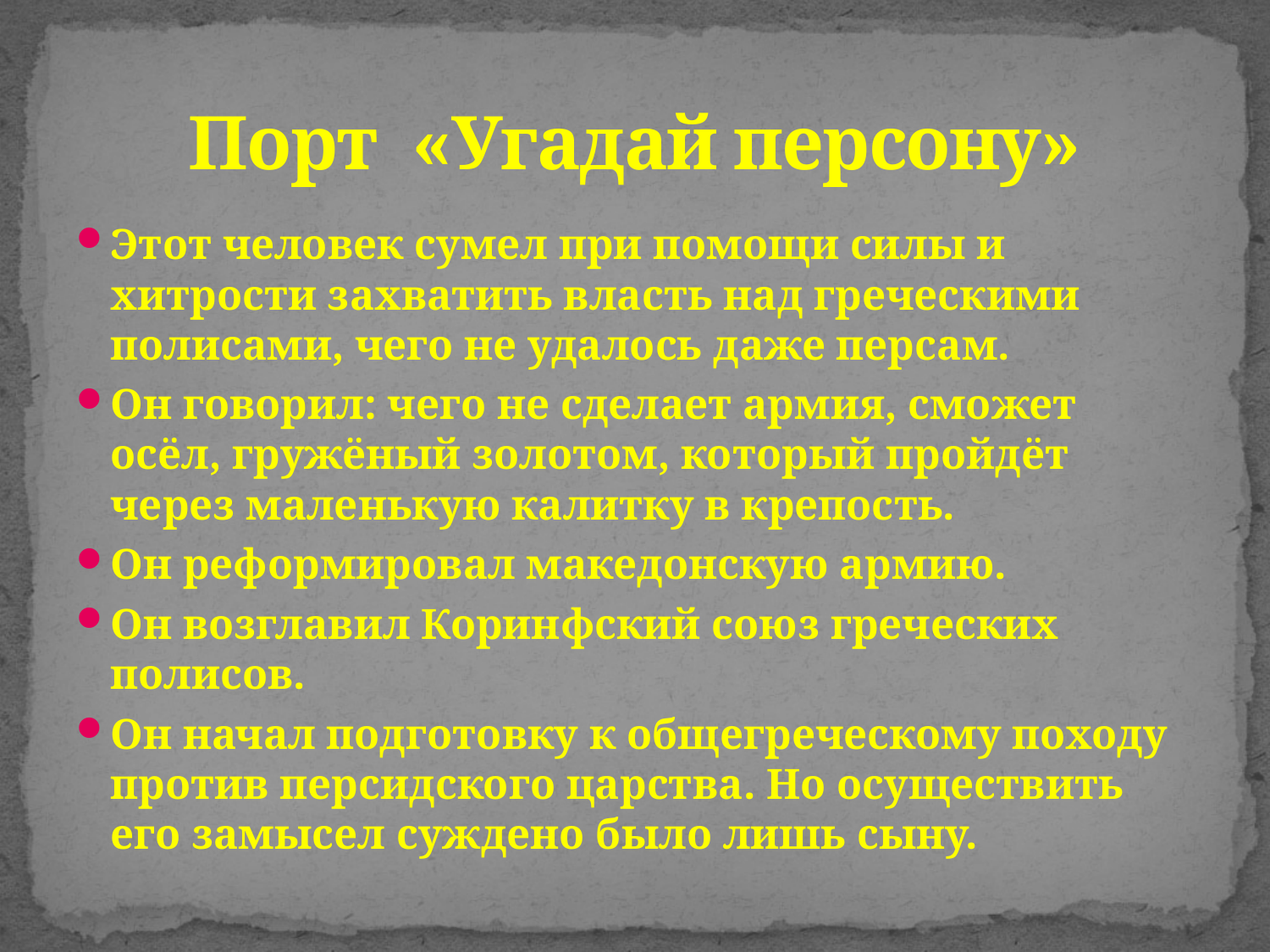

# Порт  «Угадай персону»
Этот человек сумел при помощи силы и хитрости захватить власть над греческими полисами, чего не удалось даже персам.
Он говорил: чего не сделает армия, сможет осёл, гружёный золотом, который пройдёт через маленькую калитку в крепость.
Он реформировал македонскую армию.
Он возглавил Коринфский союз греческих полисов.
Он начал подготовку к общегреческому походу против персидского царства. Но осуществить его замысел суждено было лишь сыну.